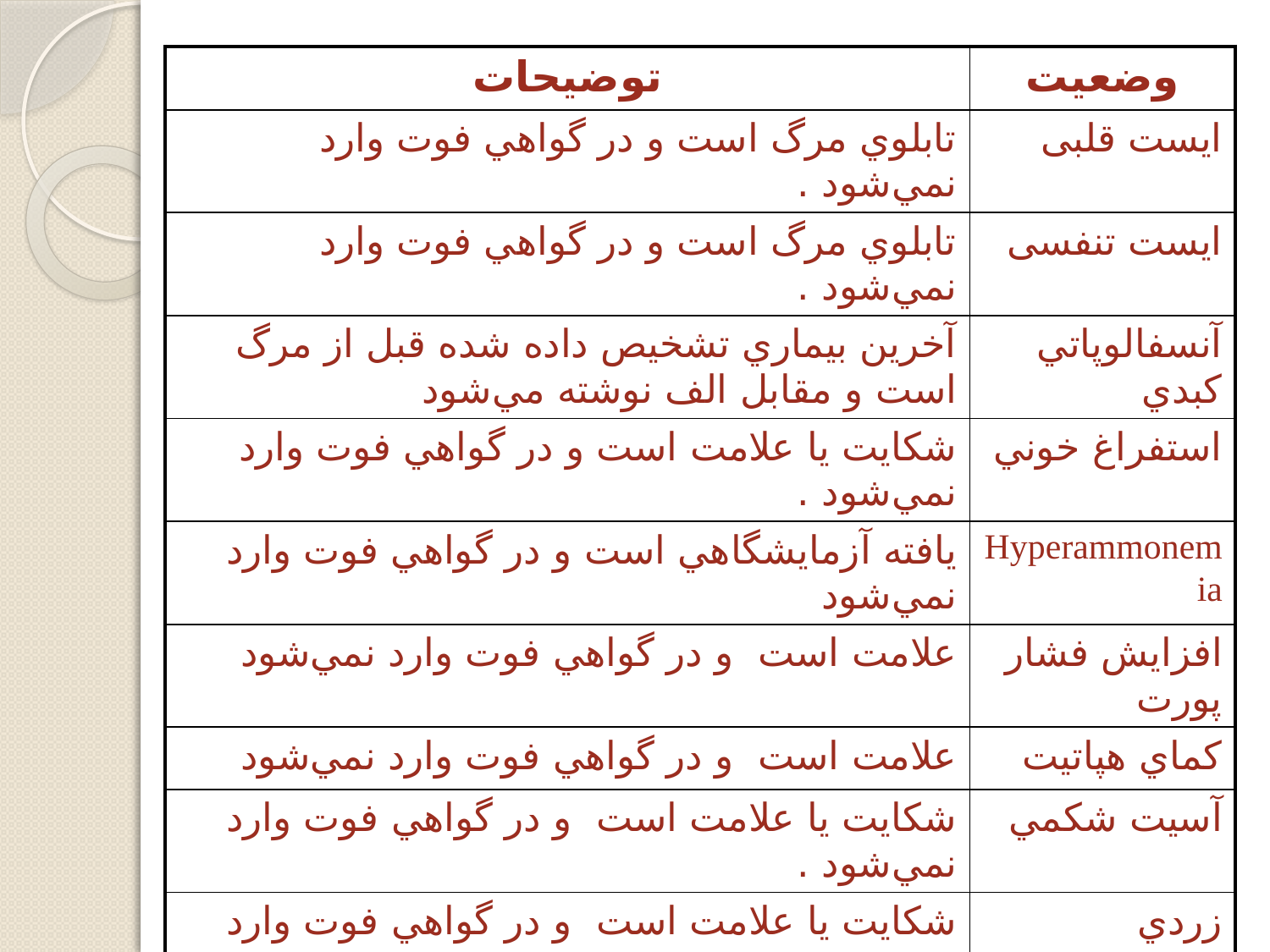

| توضيحات | وضعيت |
| --- | --- |
| تابلوي مرگ است و در گواهي فوت وارد نمي‌شود . | ايست قلبی |
| تابلوي مرگ است و در گواهي فوت وارد نمي‌شود . | ايست تنفسی |
| آخرين بيماري تشخيص داده شده قبل از مرگ است و مقابل الف نوشته مي‌شود | آنسفالوپاتي كبدي |
| شكايت يا علامت است و در گواهي فوت وارد نمي‌شود . | استفراغ خوني |
| يافته آزمايشگاهي است و در گواهي فوت وارد نمي‌شود | Hyperammonemia |
| علامت است و در گواهي فوت وارد نمي‌شود | افزايش فشار پورت |
| علامت است و در گواهي فوت وارد نمي‌شود | كماي هپاتيت |
| شكايت يا علامت است و در گواهي فوت وارد نمي‌شود . | آسيت شكمي |
| شكايت يا علامت است و در گواهي فوت وارد نمي‌شود . | زردي |
| اين بيماري علت الف است و مقابل ب نوشته مي‌شود . | سيروز كبدي |